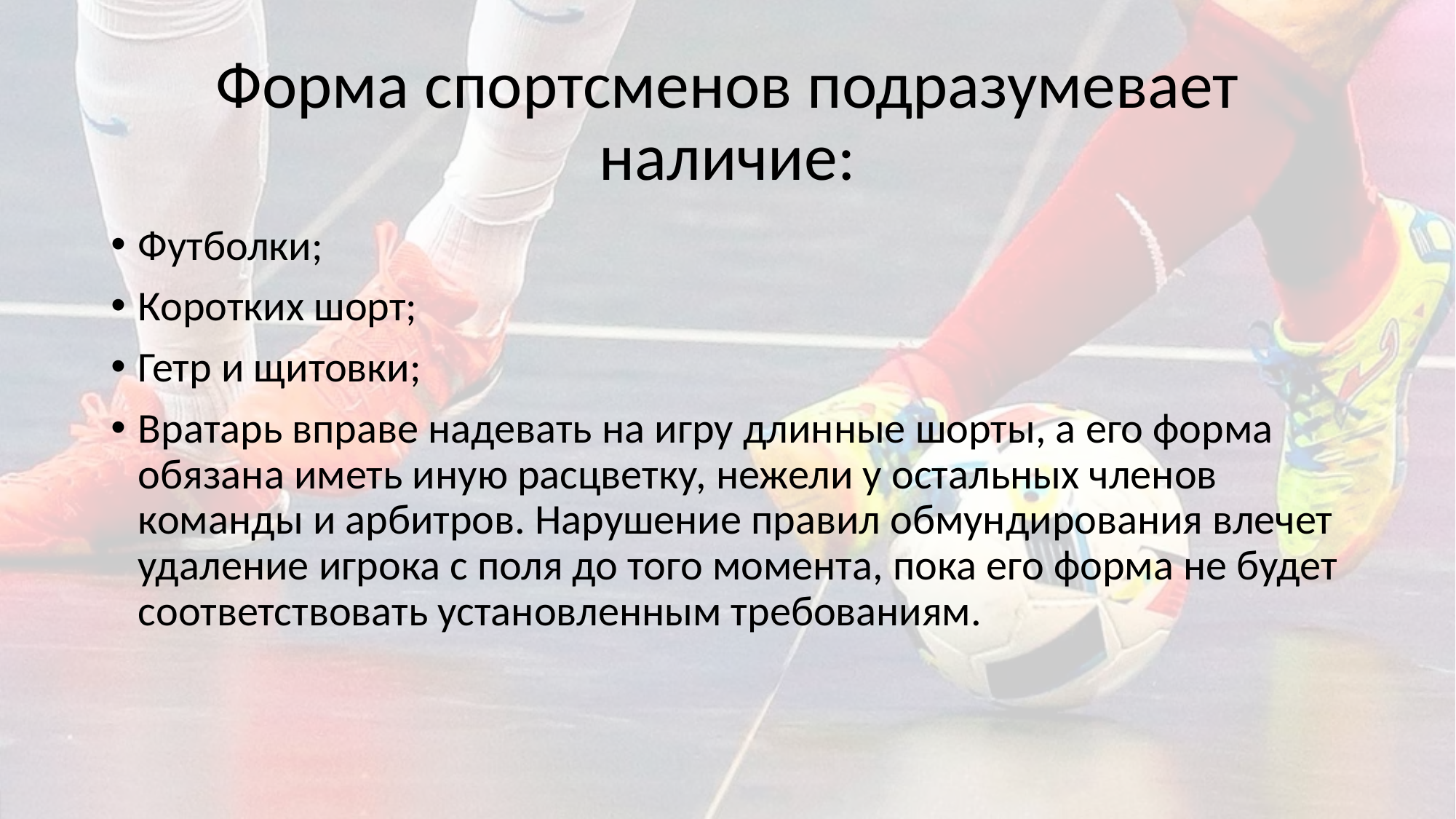

# Форма спортсменов подразумевает наличие:
Футболки;
Коротких шорт;
Гетр и щитовки;
Вратарь вправе надевать на игру длинные шорты, а его форма обязана иметь иную расцветку, нежели у остальных членов команды и арбитров. Нарушение правил обмундирования влечет удаление игрока с поля до того момента, пока его форма не будет соответствовать установленным требованиям.